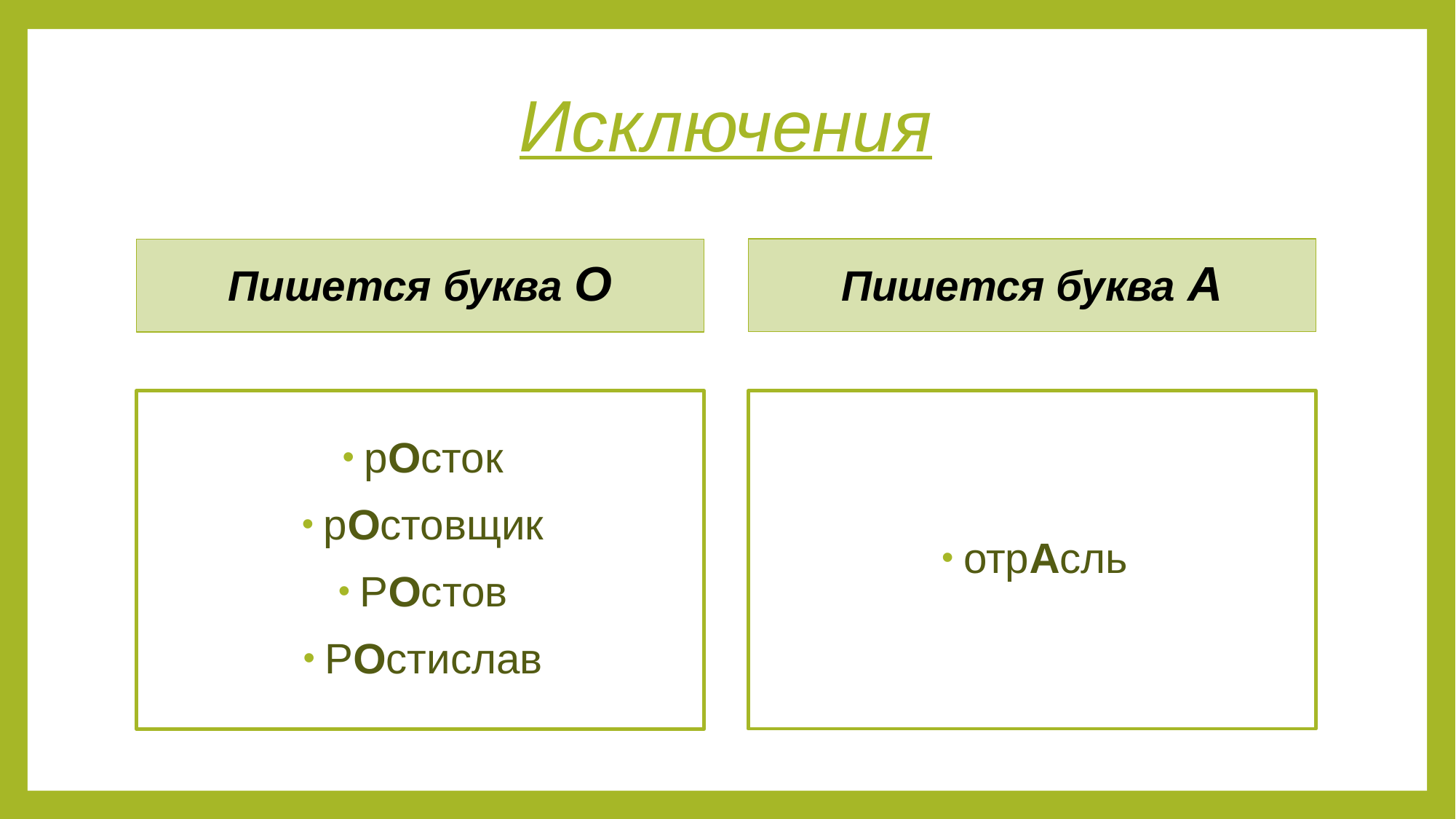

# Исключения
Пишется буква А
Пишется буква О
рОсток
рОстовщик
РОстов
РОстислав
отрАсль